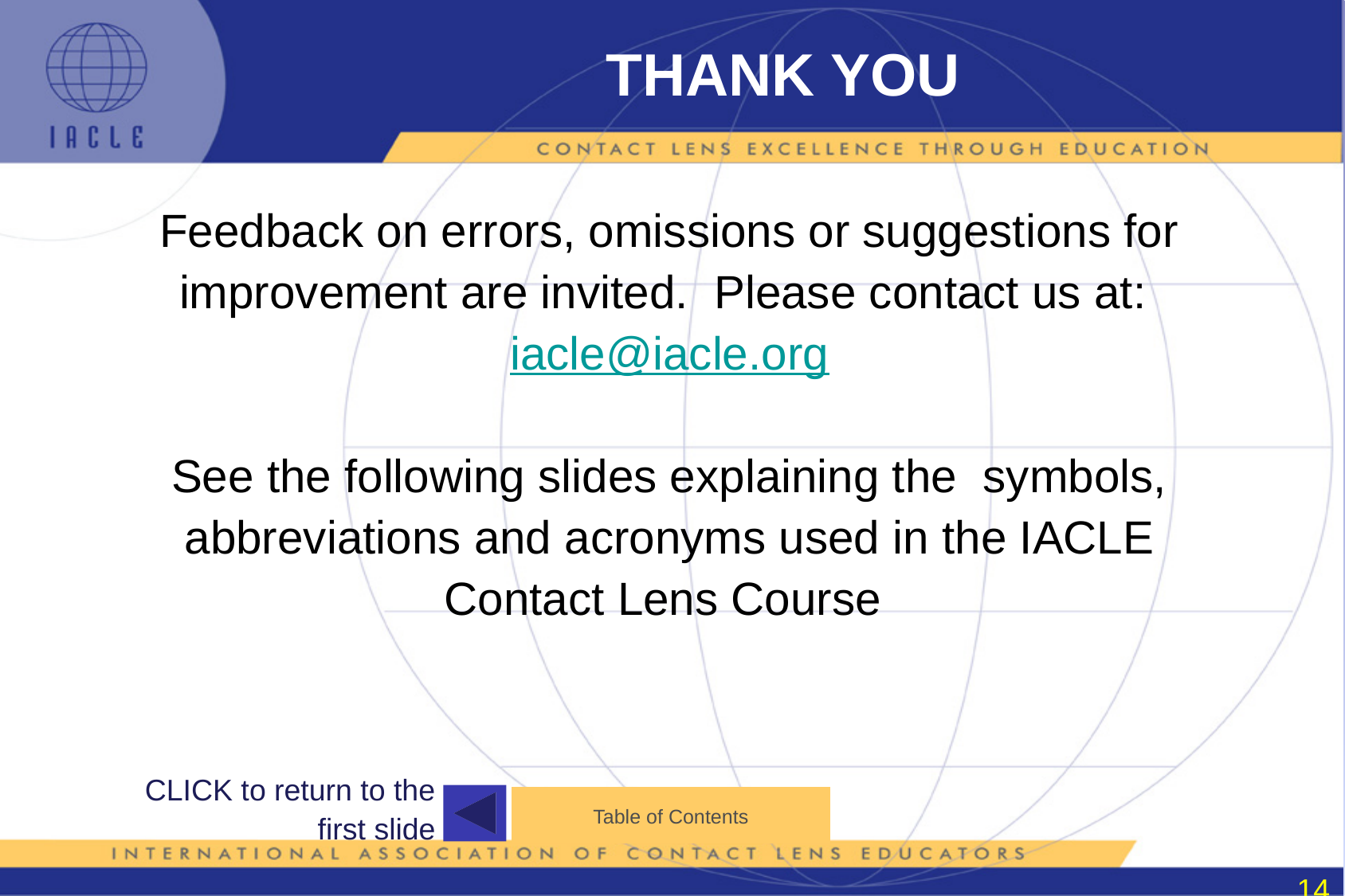

# THANK YOU

Feedback on errors, omissions or suggestions for improvement are invited.  Please contact us at: iacle@iacle.org

See the following slides explaining the  symbols, abbreviations and acronyms used in the IACLE Contact Lens Course
CLICK to return to the first slide

Table of Contents
14